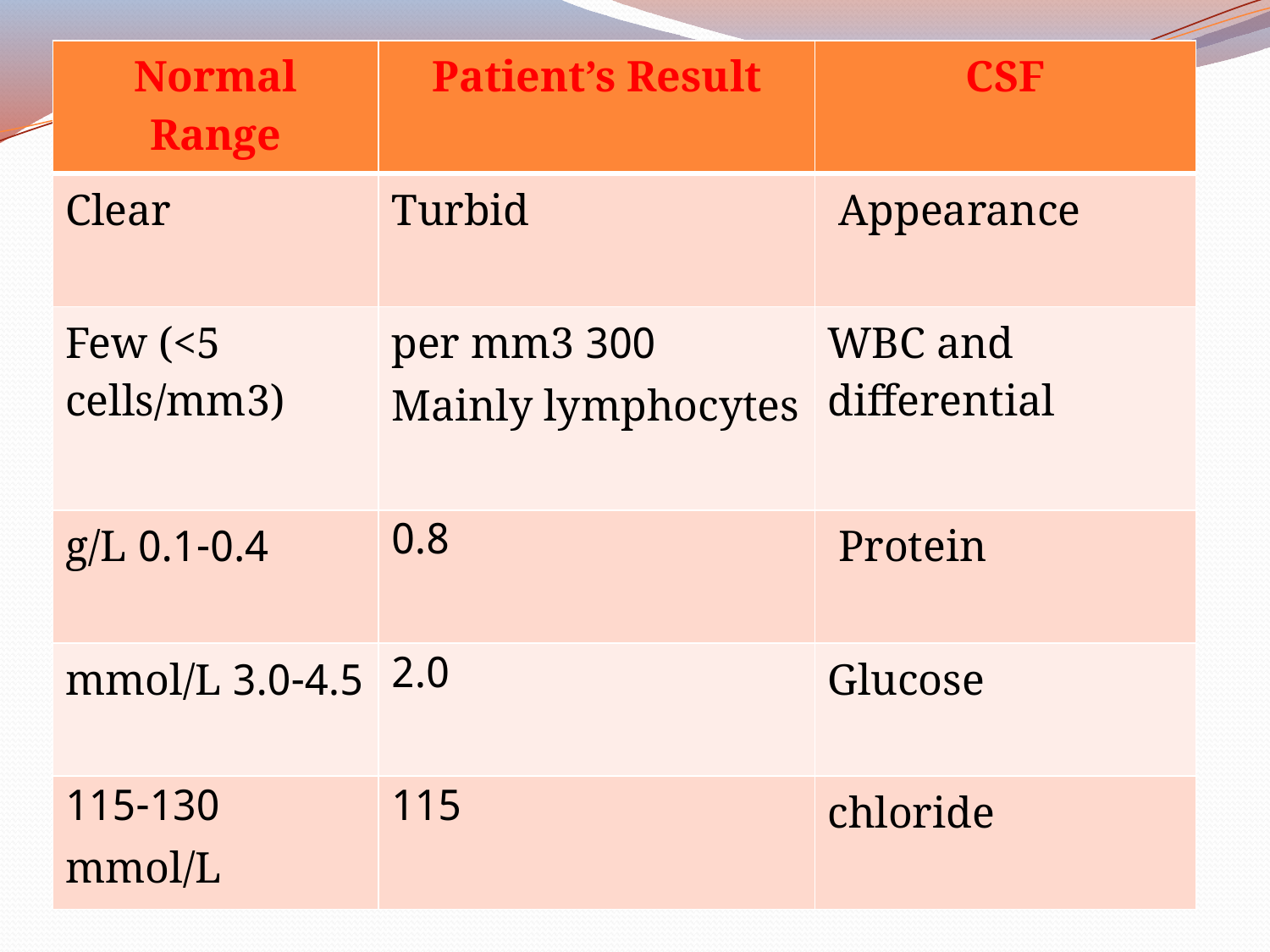

| Normal Range | Patient’s Result | CSF |
| --- | --- | --- |
| Clear | Turbid | Appearance |
| Few (<5 cells/mm3) | 300 per mm3 Mainly lymphocytes | WBC and differential |
| 0.1-0.4 g/L | 0.8 | Protein |
| 3.0-4.5 mmol/L | 2.0 | Glucose |
| 115-130 mmol/L | 115 | chloride |